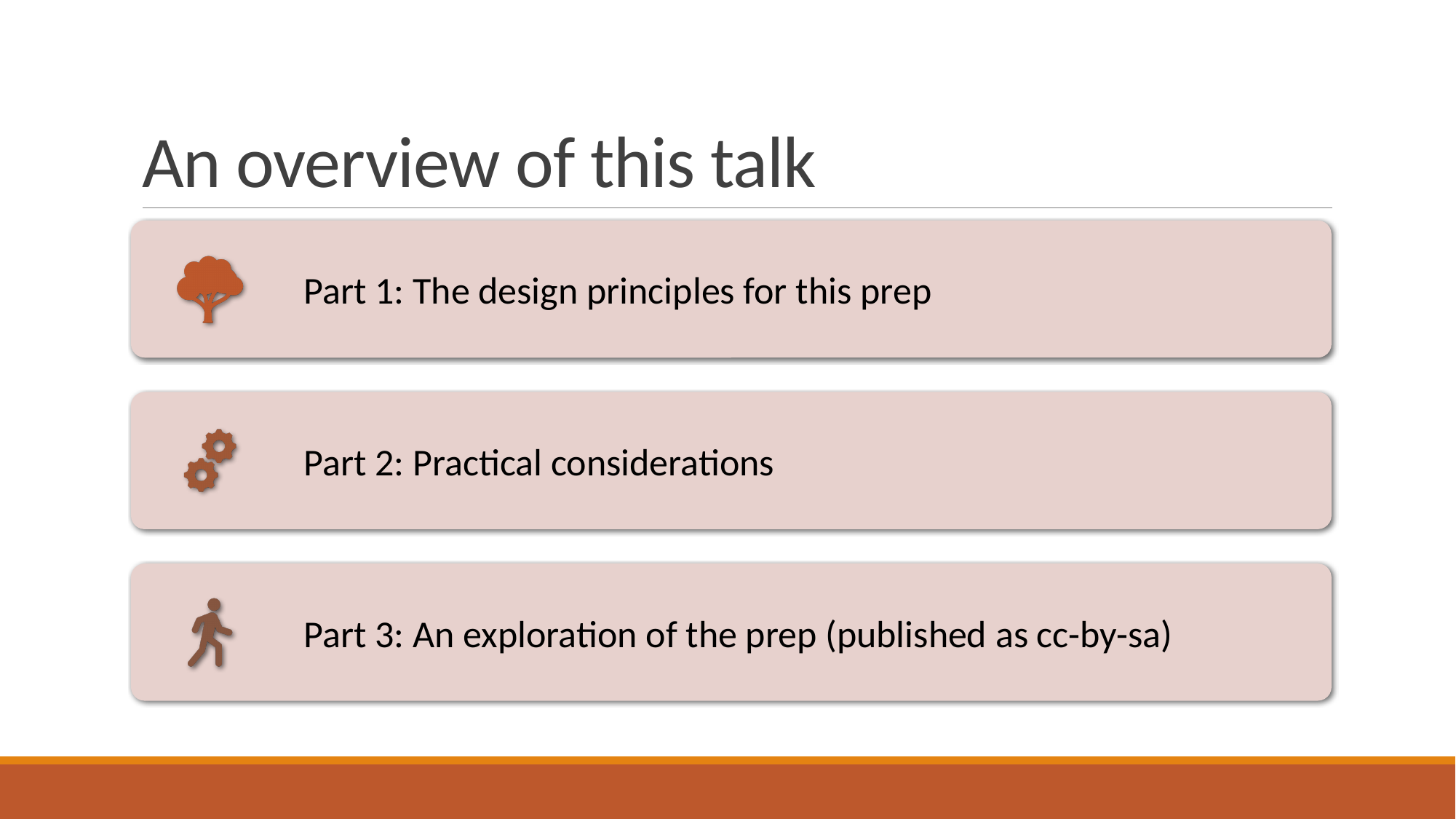

# An overview of this talk
Part 1: The design principles for this prep
Part 2: Practical considerations
Part 3: An exploration of the prep (published as cc-by-sa)